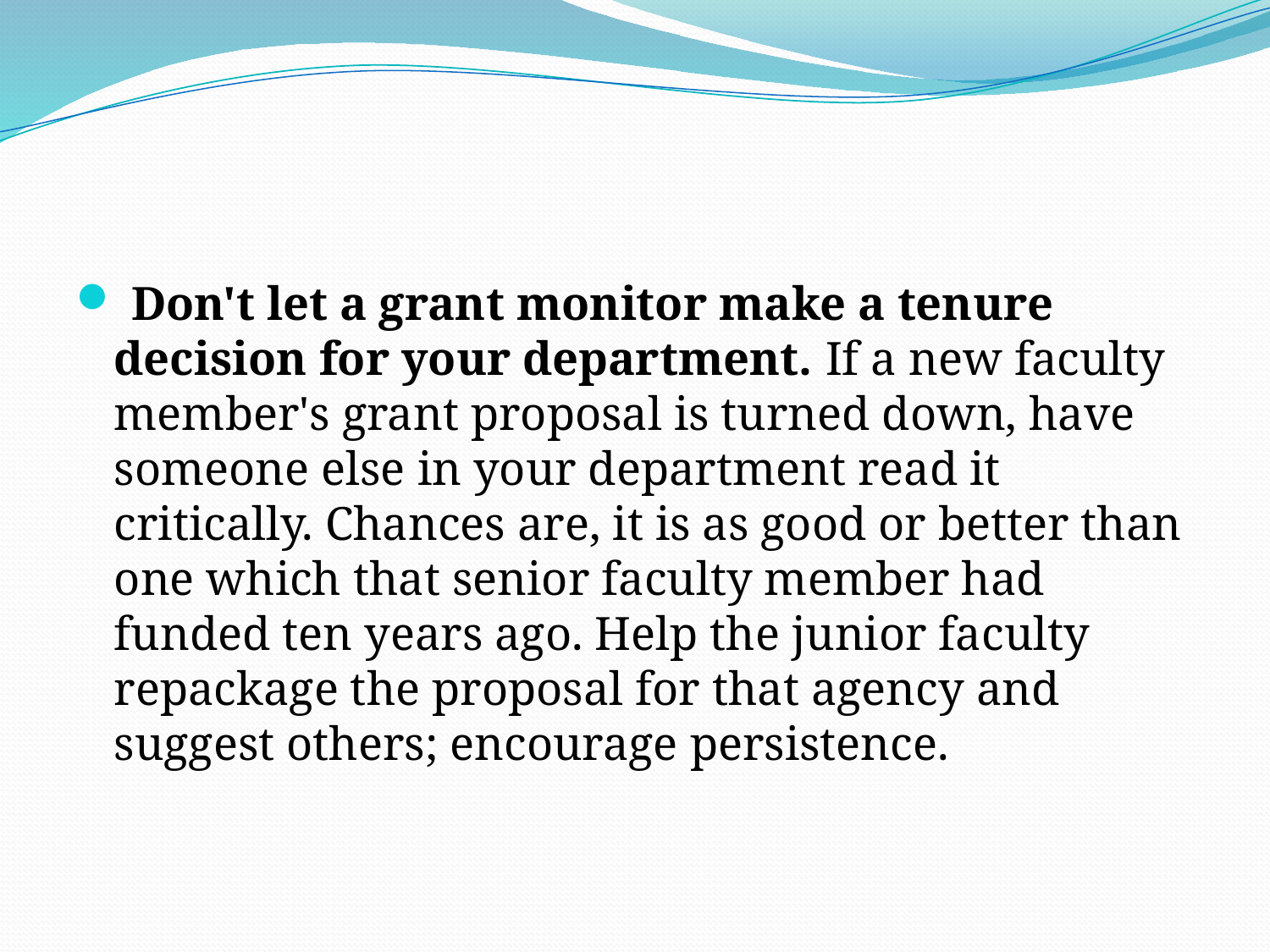

#
 Don't let a grant monitor make a tenure decision for your department. If a new faculty member's grant proposal is turned down, have someone else in your department read it critically. Chances are, it is as good or better than one which that senior faculty member had funded ten years ago. Help the junior faculty repackage the proposal for that agency and suggest others; encourage persistence.